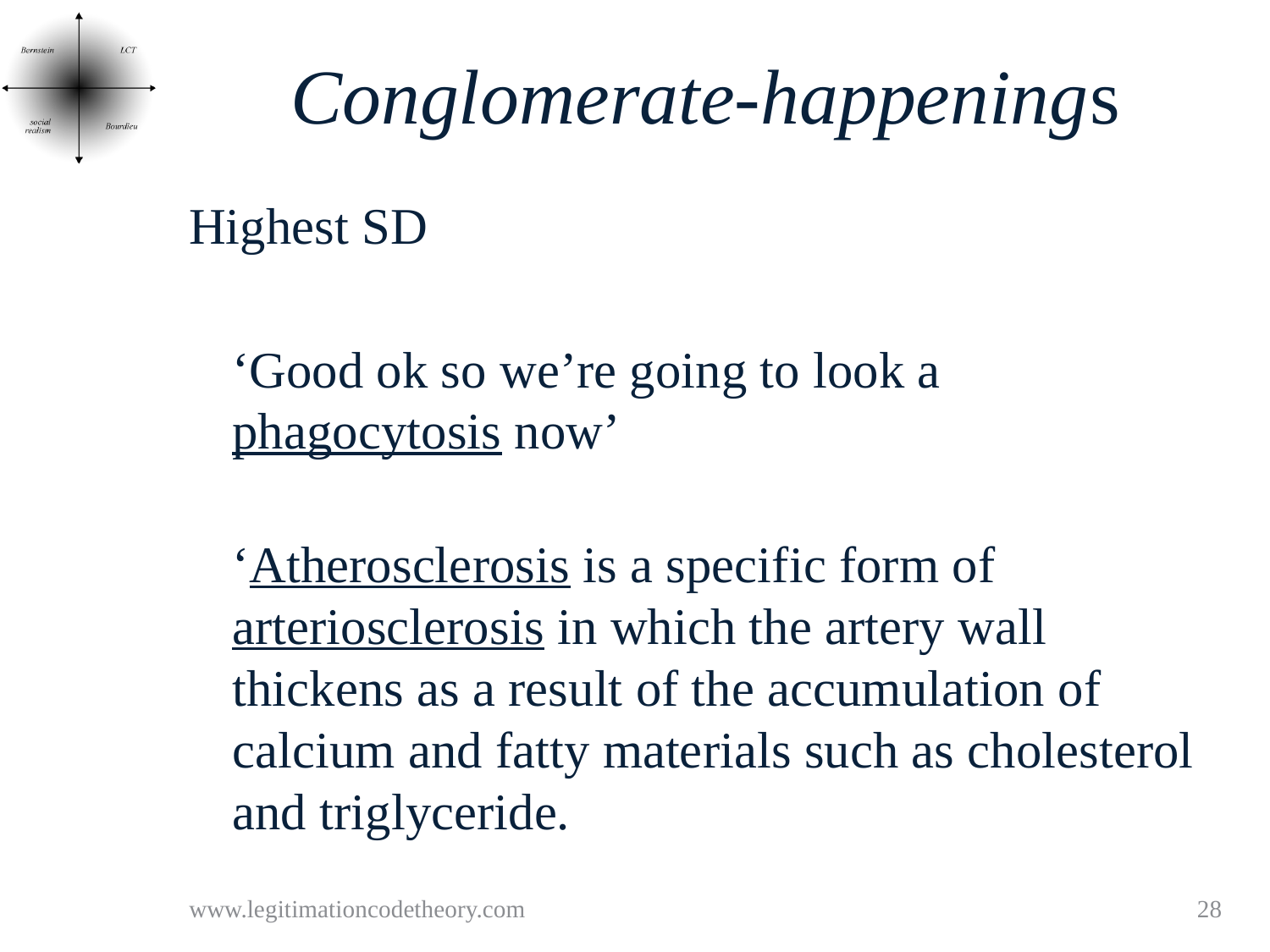

# Conglomerate-happenings

Highest SD

	‘Good ok so we’re going to look a phagocytosis now’
	‘Atherosclerosis is a specific form of arteriosclerosis in which the artery wall thickens as a result of the accumulation of calcium and fatty materials such as cholesterol and triglyceride.

www.legitimationcodetheory.com
28